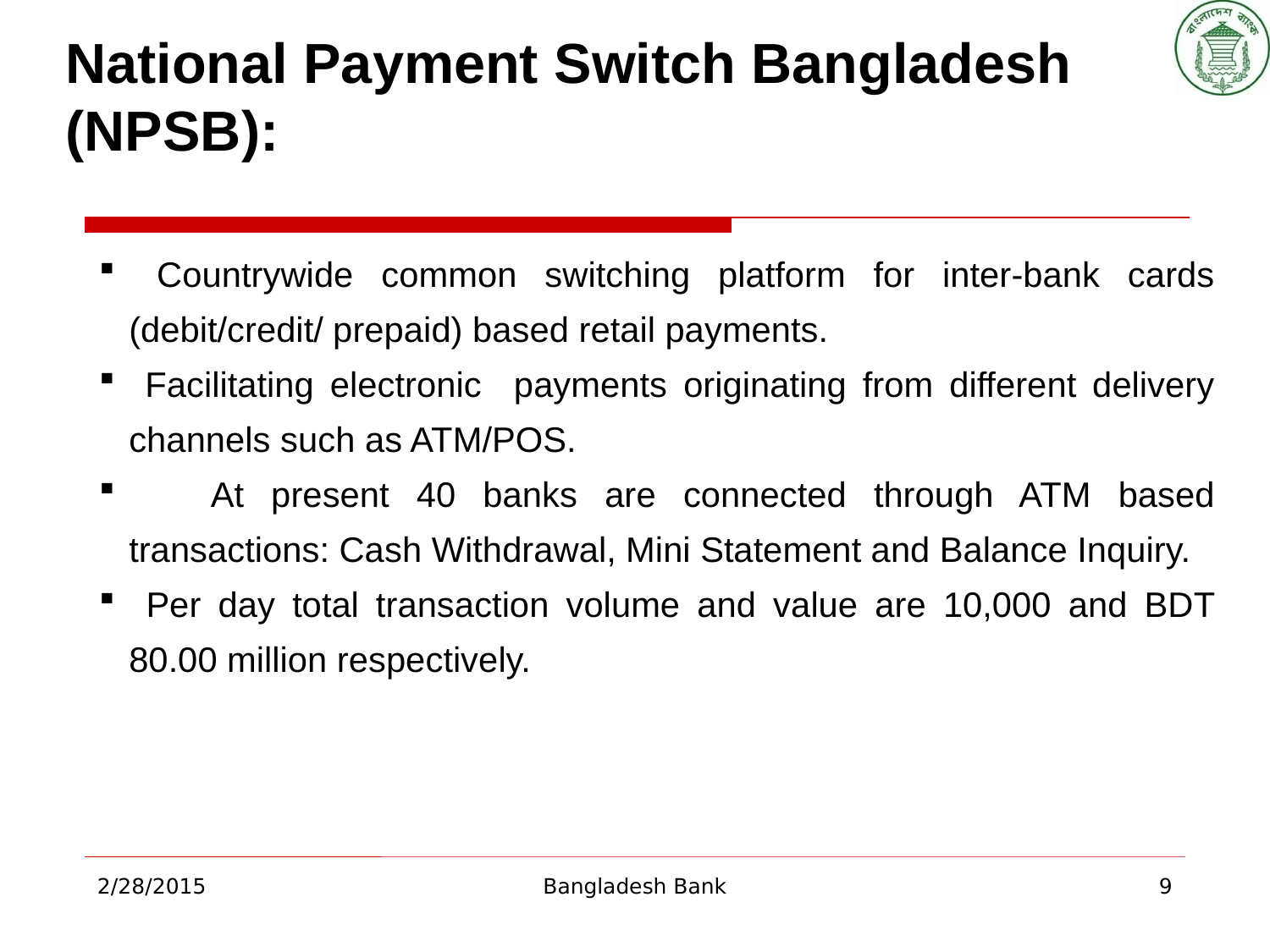

# National Payment Switch Bangladesh (NPSB):
 Countrywide common switching platform for inter-bank cards (debit/credit/ prepaid) based retail payments.
 Facilitating electronic  payments originating from different delivery channels such as ATM/POS.
   At present 40 banks are connected through ATM based transactions: Cash Withdrawal, Mini Statement and Balance Inquiry.
 Per day total transaction volume and value are 10,000 and BDT 80.00 million respectively.

2/28/2015
Bangladesh Bank
9